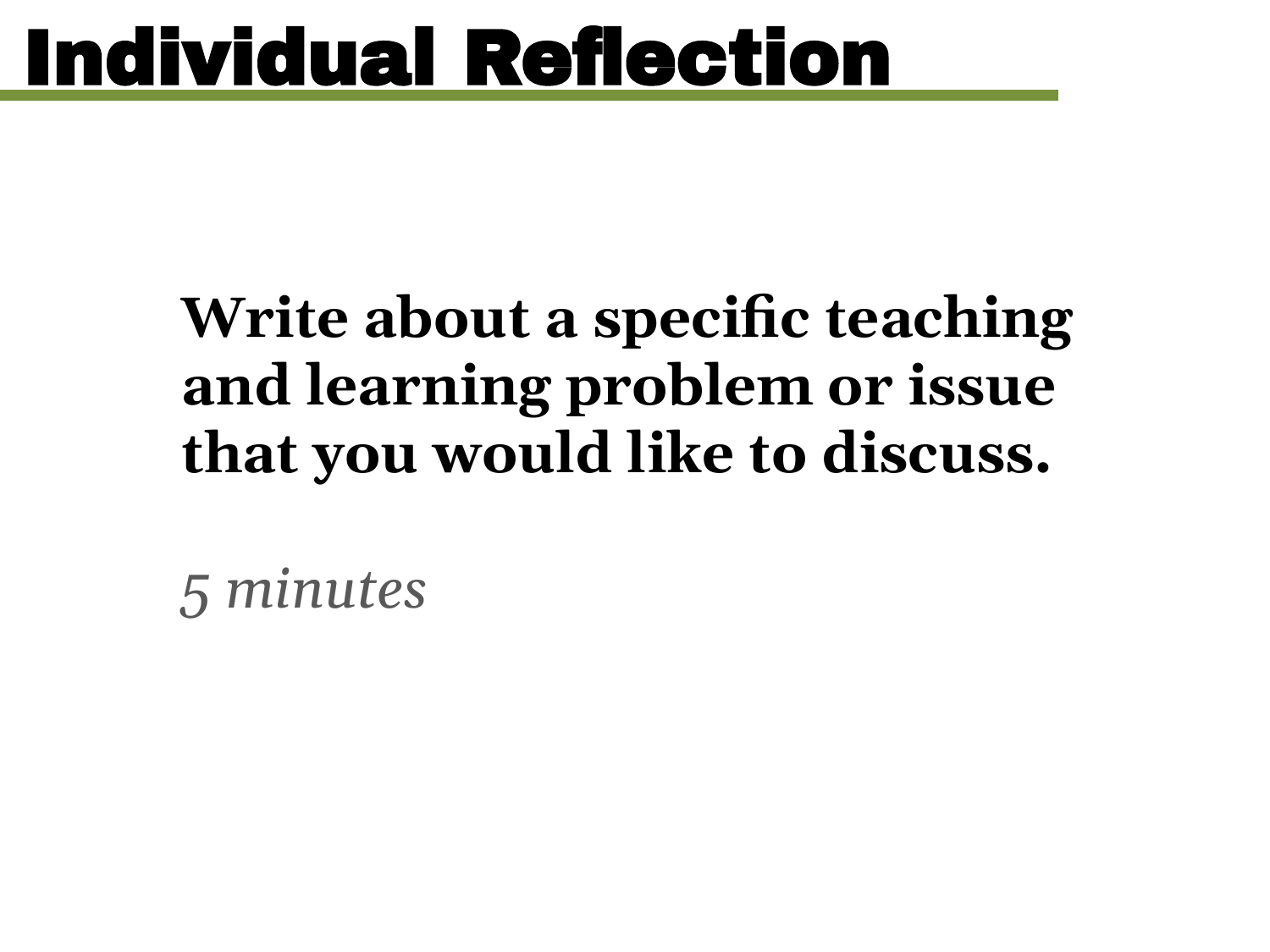

Individual Reflection
Write about a specific teaching and learning problem or issue that you would like to discuss.

5 minutes